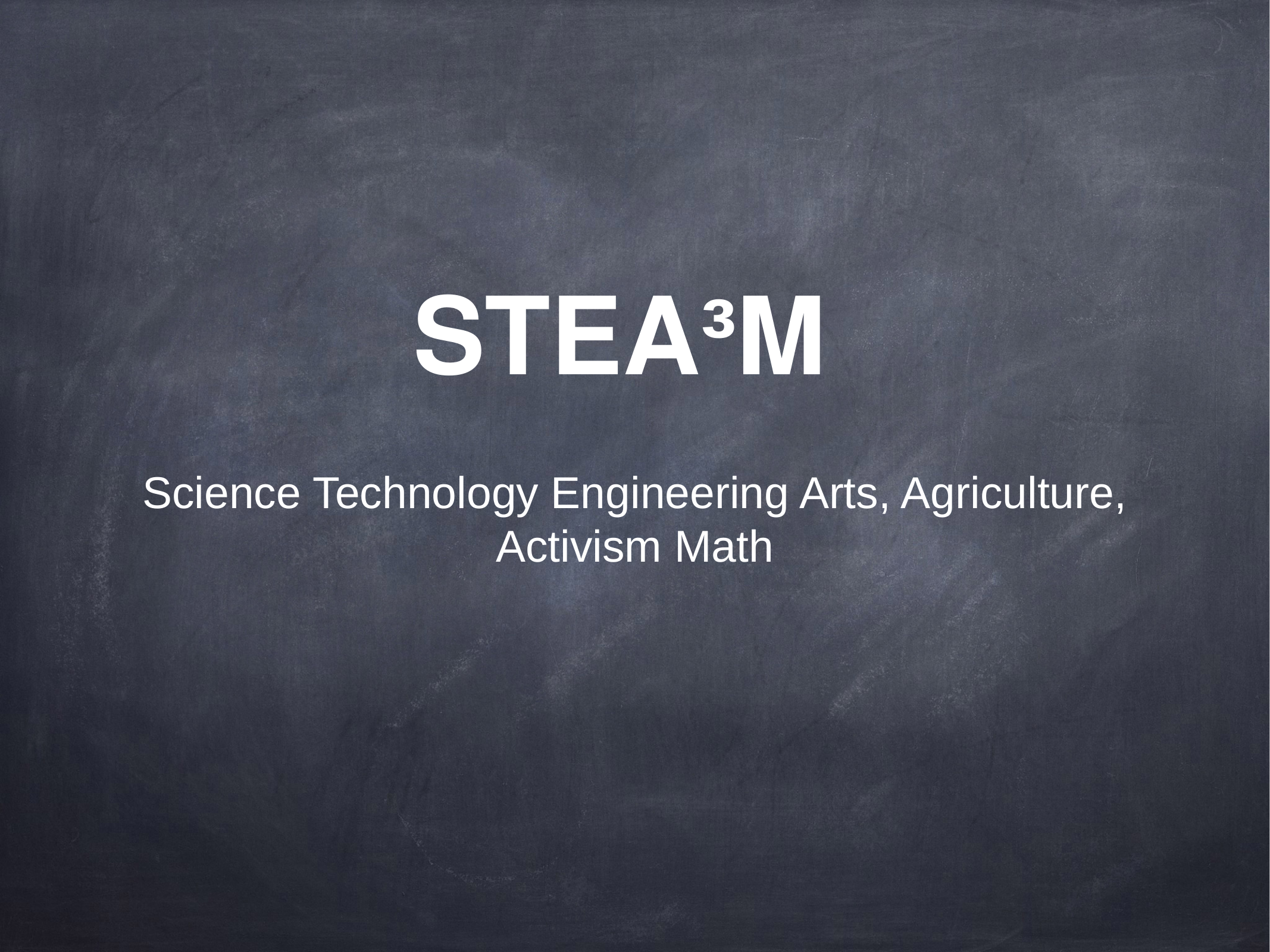

# STEA³M
Science Technology Engineering Arts, Agriculture, Activism Math